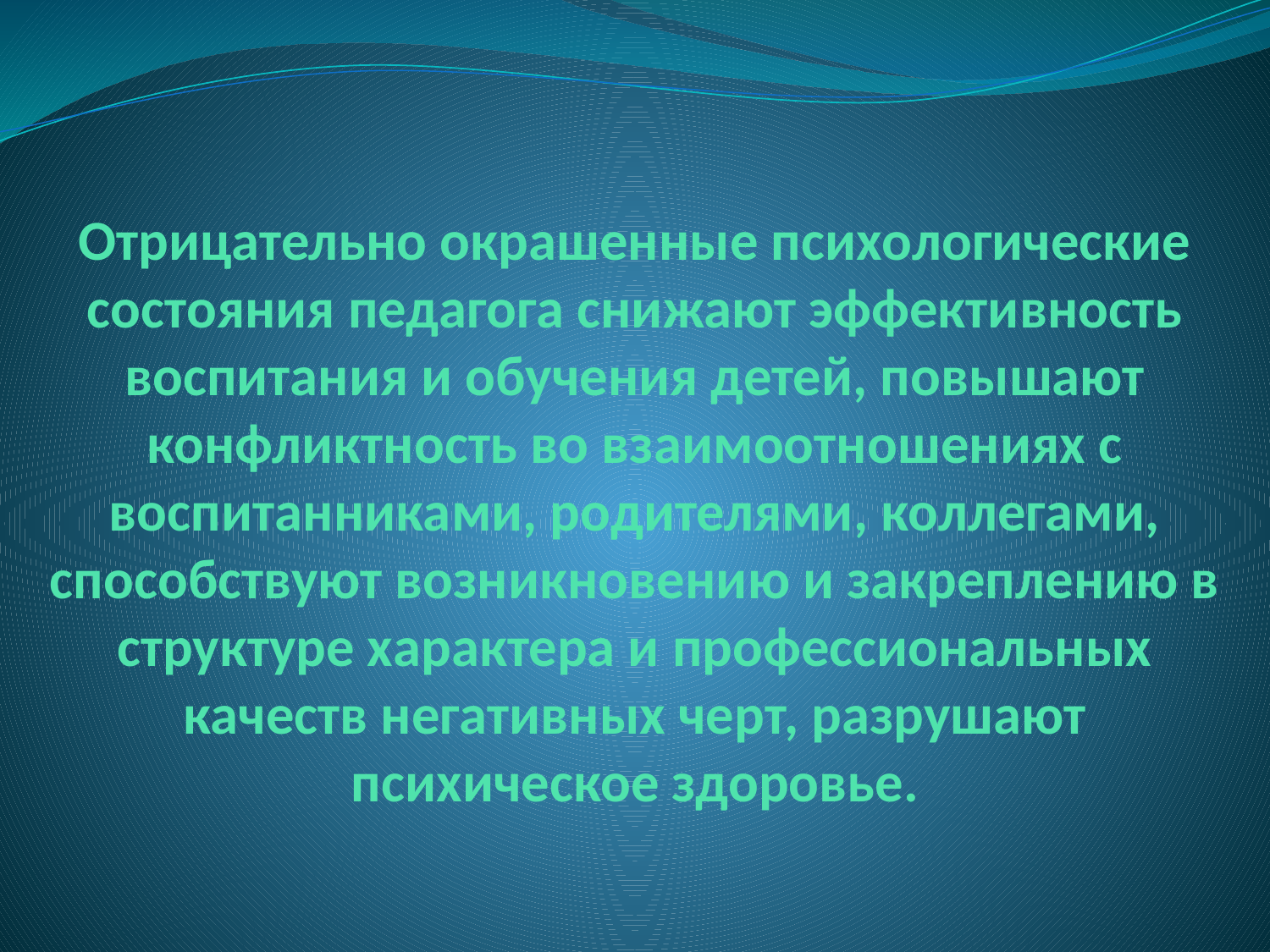

# Отрицательно окрашенные психологические состояния педагога снижают эффективность воспитания и обучения детей, повышают конфликтность во взаимоотношениях с воспитанниками, родителями, коллегами, способствуют возникновению и закреплению в структуре характера и профессиональных качеств негативных черт, разрушают психическое здоровье.